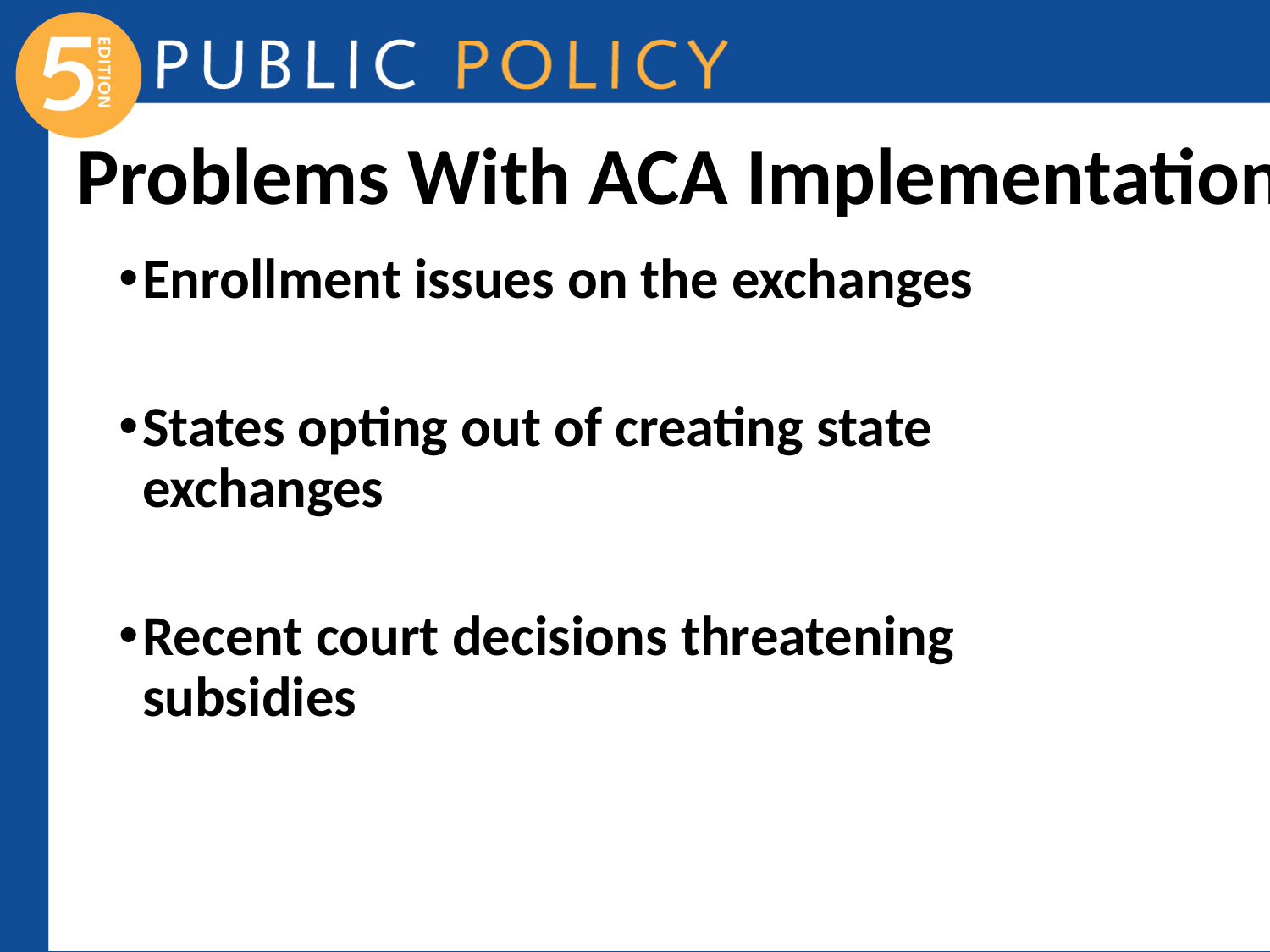

# Problems With ACA Implementation
Enrollment issues on the exchanges

States opting out of creating state exchanges

Recent court decisions threatening subsidies